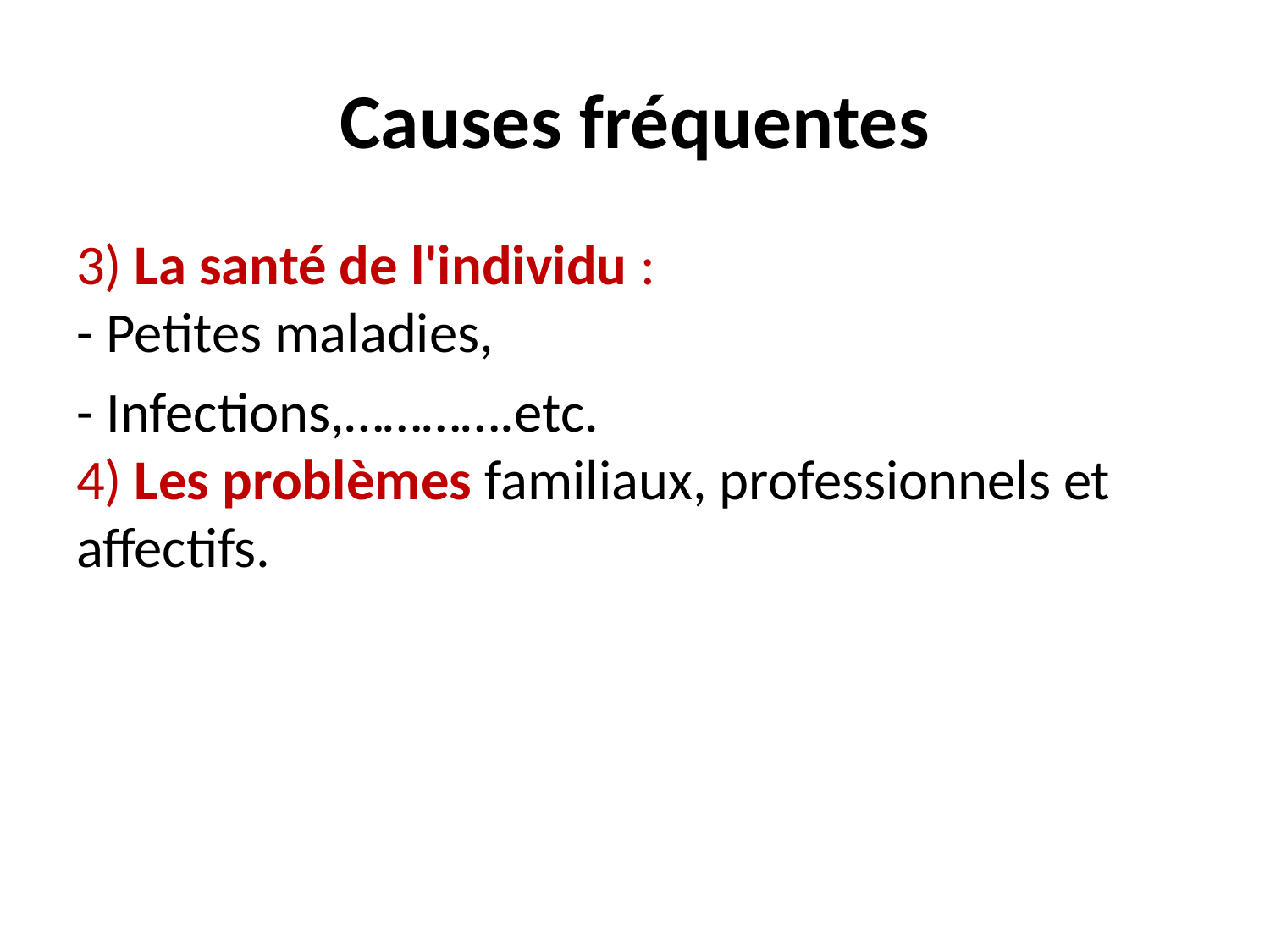

# Causes fréquentes
3) La santé de l'individu :
- Petites maladies,
- Infections,………….etc.
4) Les problèmes familiaux, professionnels et affectifs.